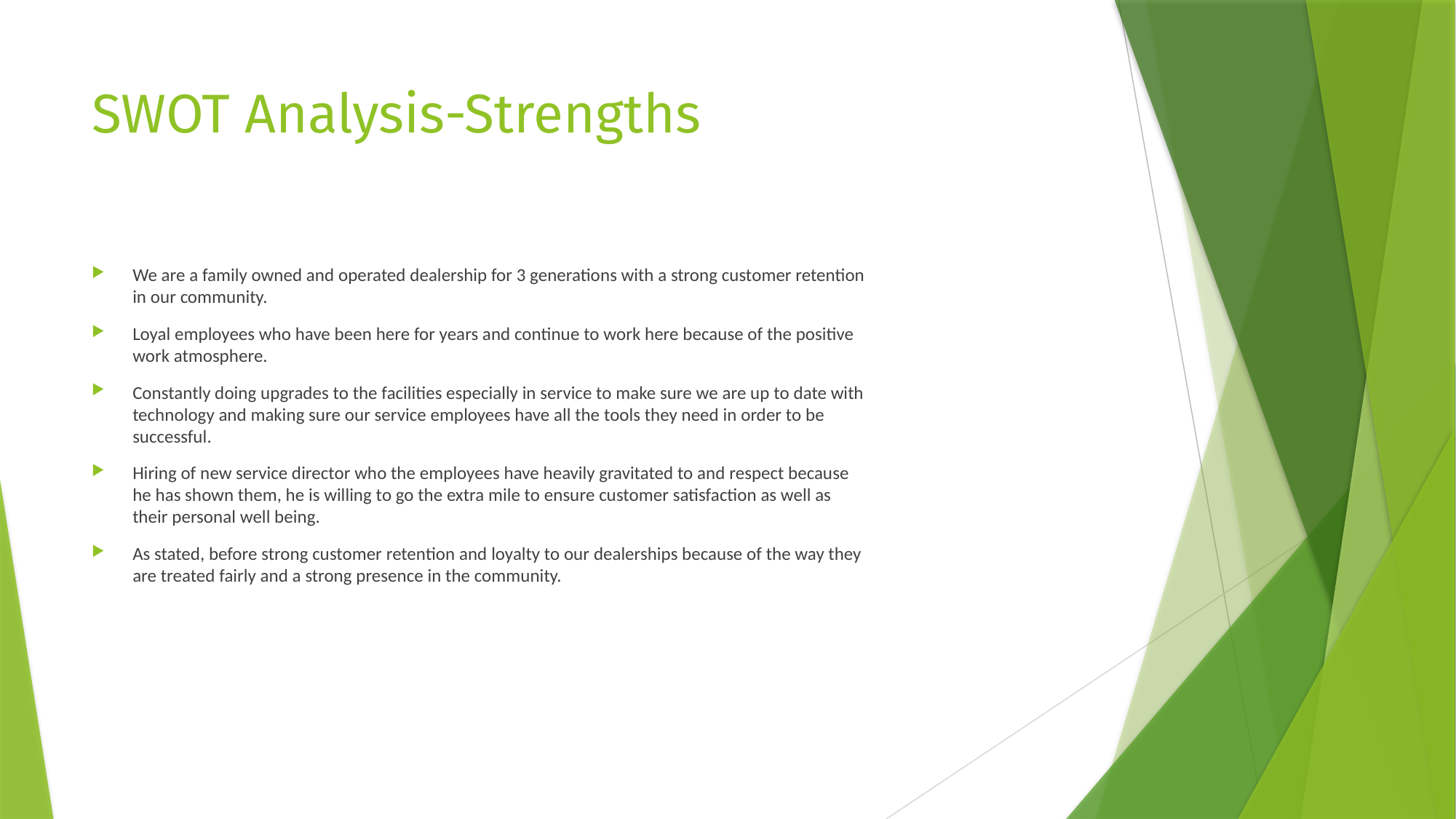

# SWOT Analysis-Strengths
We are a family owned and operated dealership for 3 generations with a strong customer retention in our community.
Loyal employees who have been here for years and continue to work here because of the positive work atmosphere.
Constantly doing upgrades to the facilities especially in service to make sure we are up to date with technology and making sure our service employees have all the tools they need in order to be successful.
Hiring of new service director who the employees have heavily gravitated to and respect because he has shown them, he is willing to go the extra mile to ensure customer satisfaction as well as their personal well being.
As stated, before strong customer retention and loyalty to our dealerships because of the way they are treated fairly and a strong presence in the community.